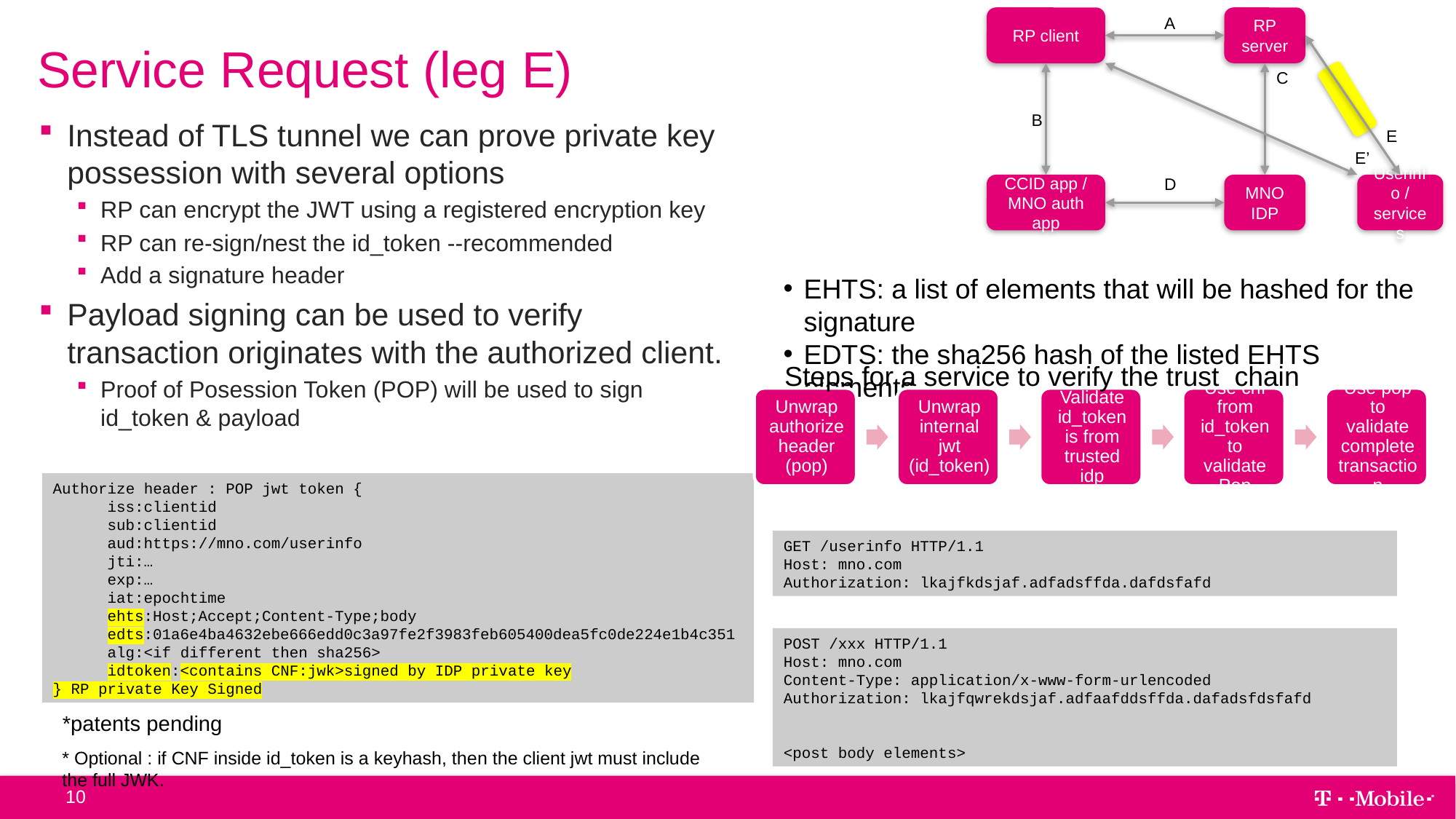

RP client
RP server
A
C
B
E
E’
D
CCID app / MNO auth app
MNO IDP
Userinfo / services
# Service Request (leg E)

Instead of TLS tunnel we can prove private key possession with several options
RP can encrypt the JWT using a registered encryption key
RP can re-sign/nest the id_token --recommended
Add a signature header
Payload signing can be used to verify transaction originates with the authorized client.
Proof of Posession Token (POP) will be used to sign id_token & payload
EHTS: a list of elements that will be hashed for the signature
EDTS: the sha256 hash of the listed EHTS elements.
Steps for a service to verify the trust  chain
Unwrap authorize header (pop)

Unwrap internal jwt (id_token)

Validate id_token is from trusted idp

Use cnf from id_token to validate Pop

Use pop to validate complete transaction
Authorize header : POP jwt token {
iss:clientid
sub:clientid
aud:https://mno.com/userinfo
jti:…
exp:…
iat:epochtime
ehts:Host;Accept;Content-Type;body
edts:01a6e4ba4632ebe666edd0c3a97fe2f3983feb605400dea5fc0de224e1b4c351
alg:<if different then sha256>
idtoken:<contains CNF:jwk>signed by IDP private key
} RP private Key Signed
GET /userinfo HTTP/1.1
Host: mno.com
Authorization: lkajfkdsjaf.adfadsffda.dafdsfafd
POST /xxx HTTP/1.1
Host: mno.com
Content-Type: application/x-www-form-urlencoded
Authorization: lkajfqwrekdsjaf.adfaafddsffda.dafadsfdsfafd

<post body elements>
*patents pending
* Optional : if CNF inside id_token is a keyhash, then the client jwt must include the full JWK.